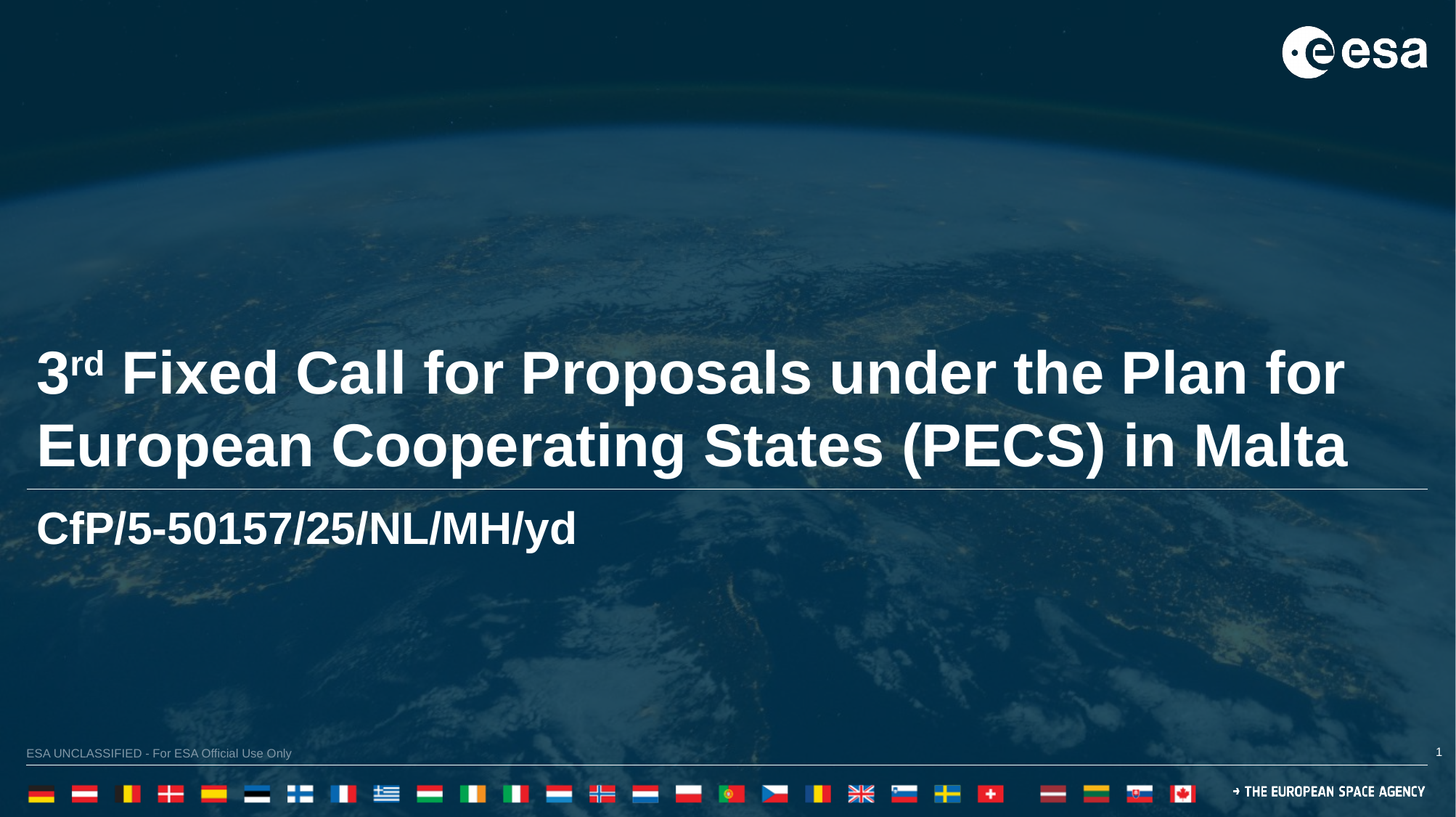

3rd Fixed Call for Proposals under the Plan for European Cooperating States (PECS) in Malta
CfP/5-50157/25/NL/MH/yd